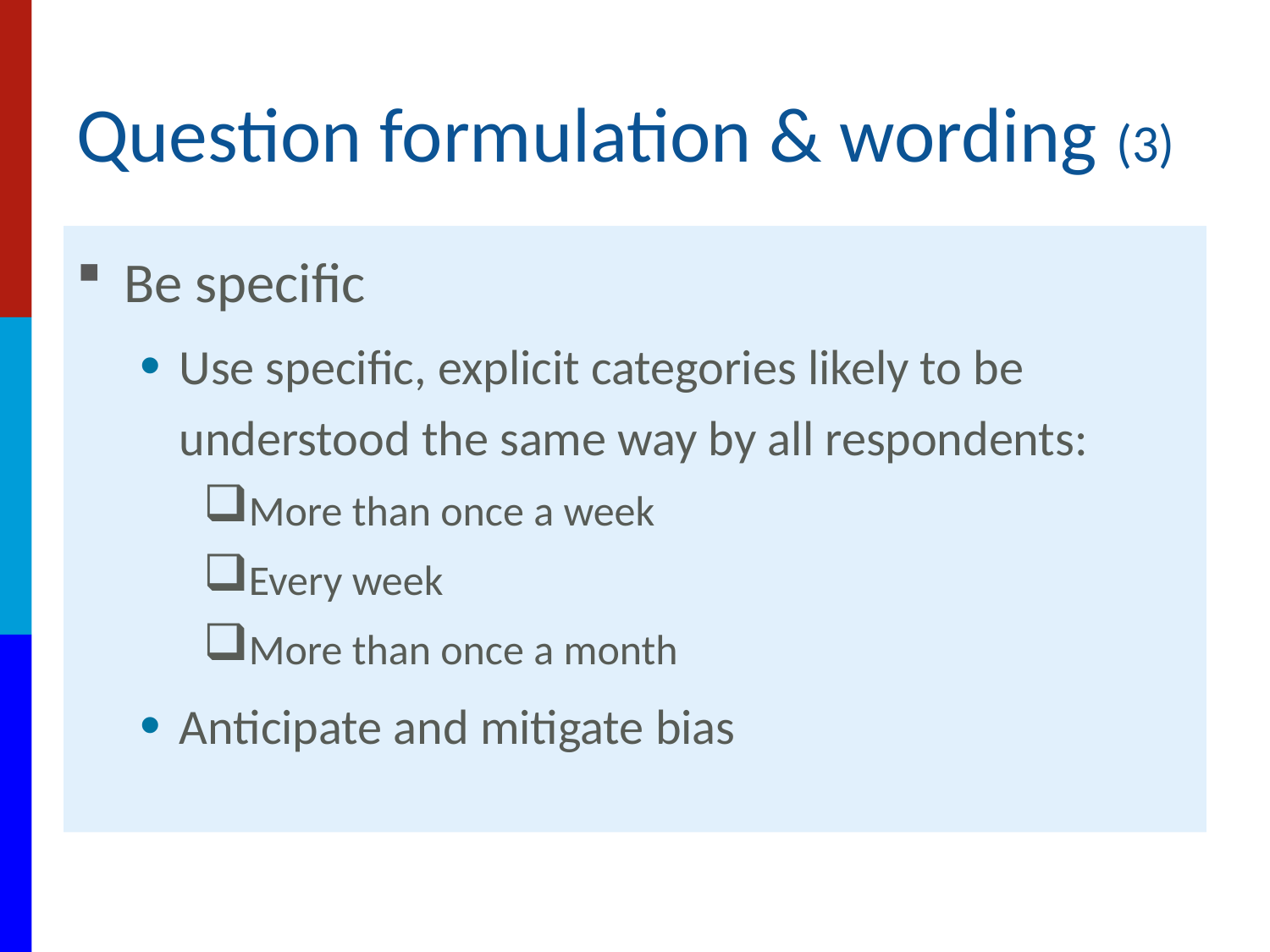

# Question formulation & wording (3)
Be specific
Use specific, explicit categories likely to be understood the same way by all respondents:
More than once a week
Every week
More than once a month
Anticipate and mitigate bias